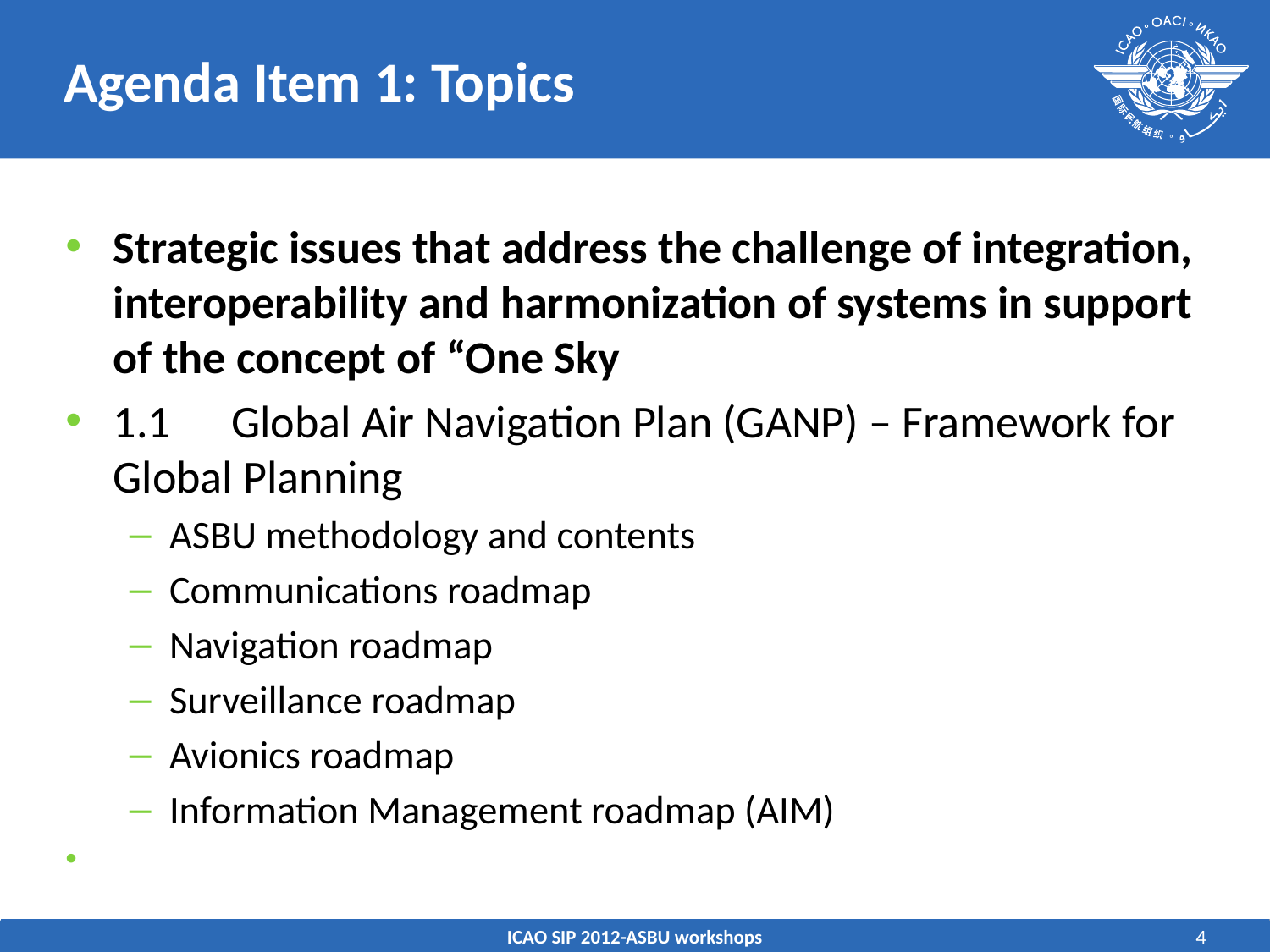

# Agenda Item 1: Topics
Strategic issues that address the challenge of integration, interoperability and harmonization of systems in support of the concept of “One Sky
1.1	Global Air Navigation Plan (GANP) – Framework for Global Planning
ASBU methodology and contents
Communications roadmap
Navigation roadmap
Surveillance roadmap
Avionics roadmap
Information Management roadmap (AIM)

ICAO SIP 2012-ASBU workshops
4